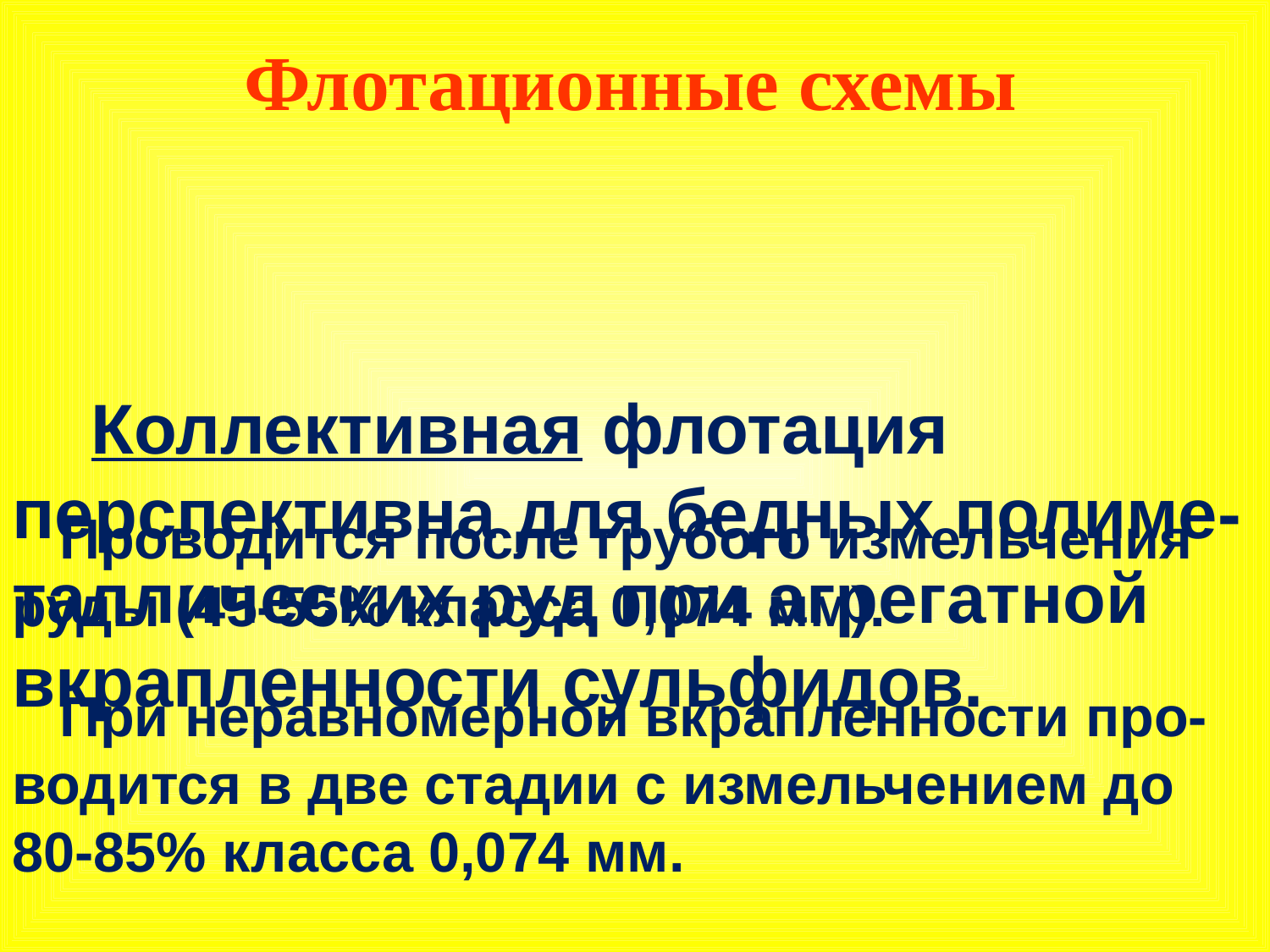

Флотационные схемы
    Коллективная флотация перспективна для бедных полиме-таллических руд при агрегатной вкрапленности сульфидов.
   Проводится после грубого измельчения руды (45-55% класса 0,074 мм).
   При неравномерной вкрапленности про-водится в две стадии с измельчением до 80-85% класса 0,074 мм.